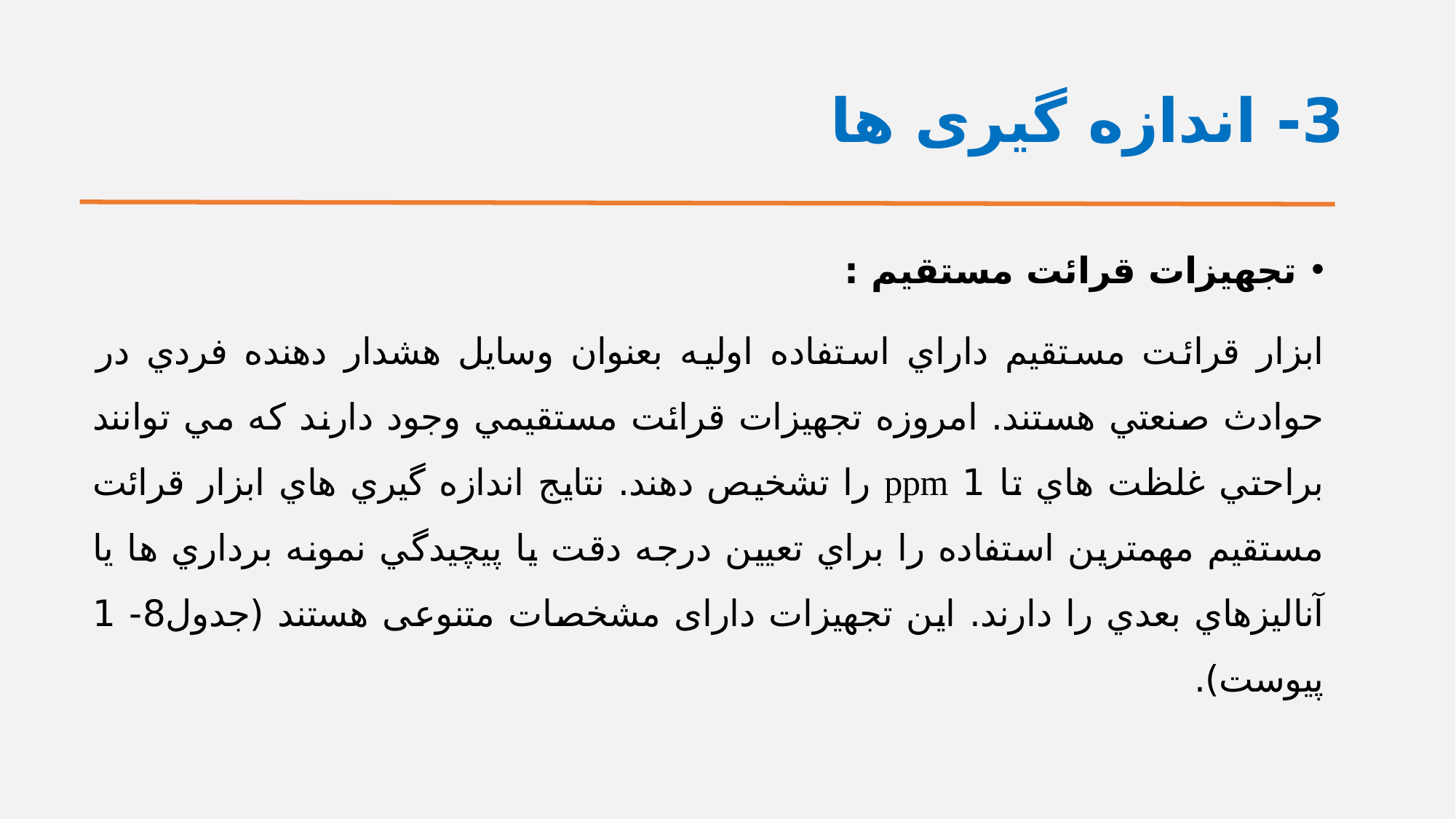

# 3- اندازه گیری ها
تجهيزات قرائت مستقيم :
ابزار قرائت مستقيم داراي استفاده اوليه بعنوان وسايل هشدار دهنده فردي در حوادث صنعتي هستند. امروزه تجهيزات قرائت مستقيمي وجود دارند كه مي توانند براحتي غلظت هاي تا 1 ppm را تشخيص دهند. نتايج اندازه گيري هاي ابزار قرائت مستقيم مهمترين استفاده را براي تعيين درجه دقت يا پيچيدگي نمونه برداري ها يا آناليزهاي بعدي را دارند. این تجهیزات دارای مشخصات متنوعی هستند (جدول8- 1 پیوست).